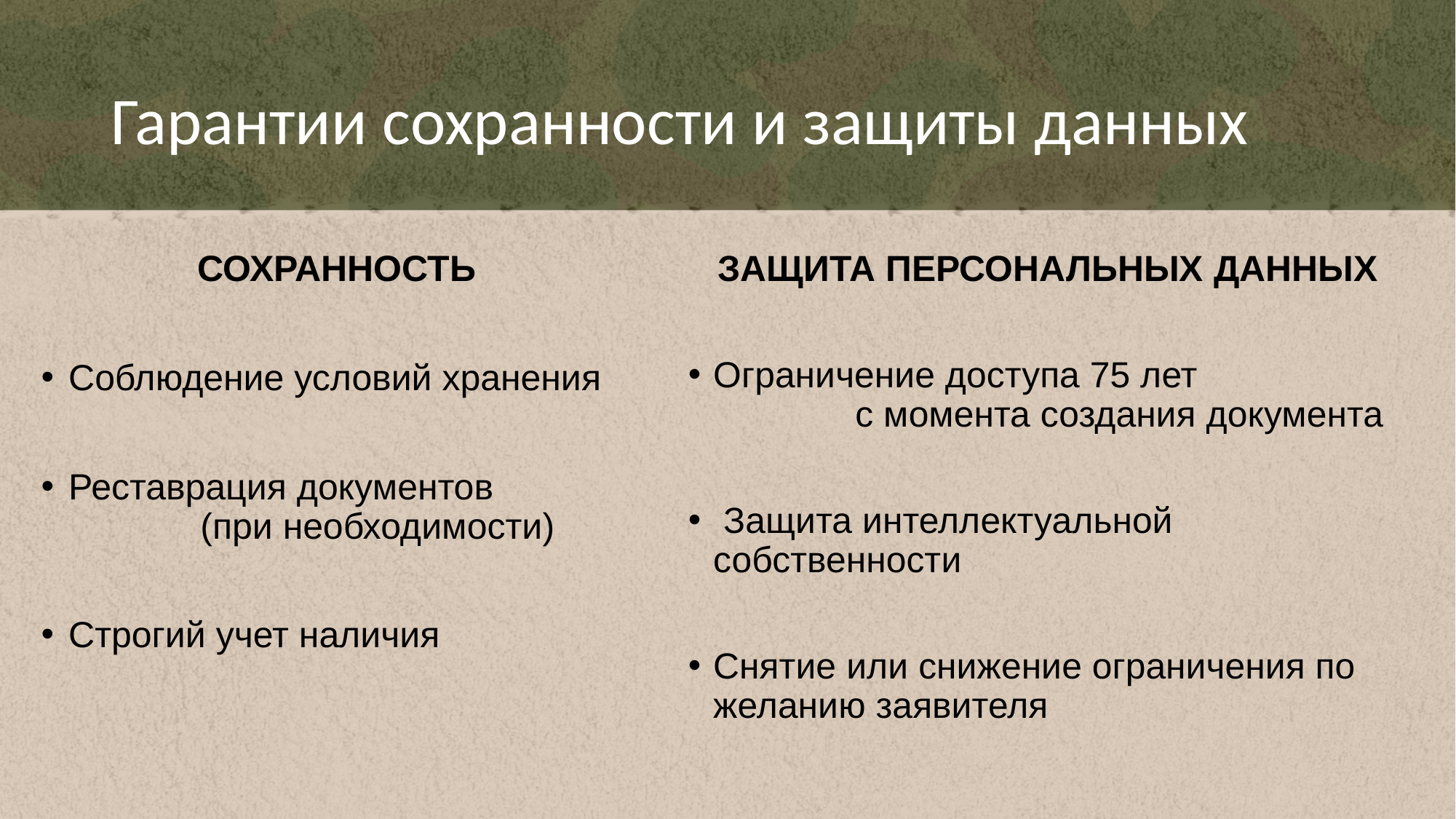

# Гарантии сохранности и защиты данных
СОХРАННОСТЬ

Соблюдение условий хранения

Реставрация документов                           (при необходимости)

Строгий учет наличия

ЗАЩИТА ПЕРСОНАЛЬНЫХ ДАННЫХ

Ограничение доступа 75 лет                                   с момента создания документа

 Защита интеллектуальной собственности

Снятие или снижение ограничения по желанию заявителя